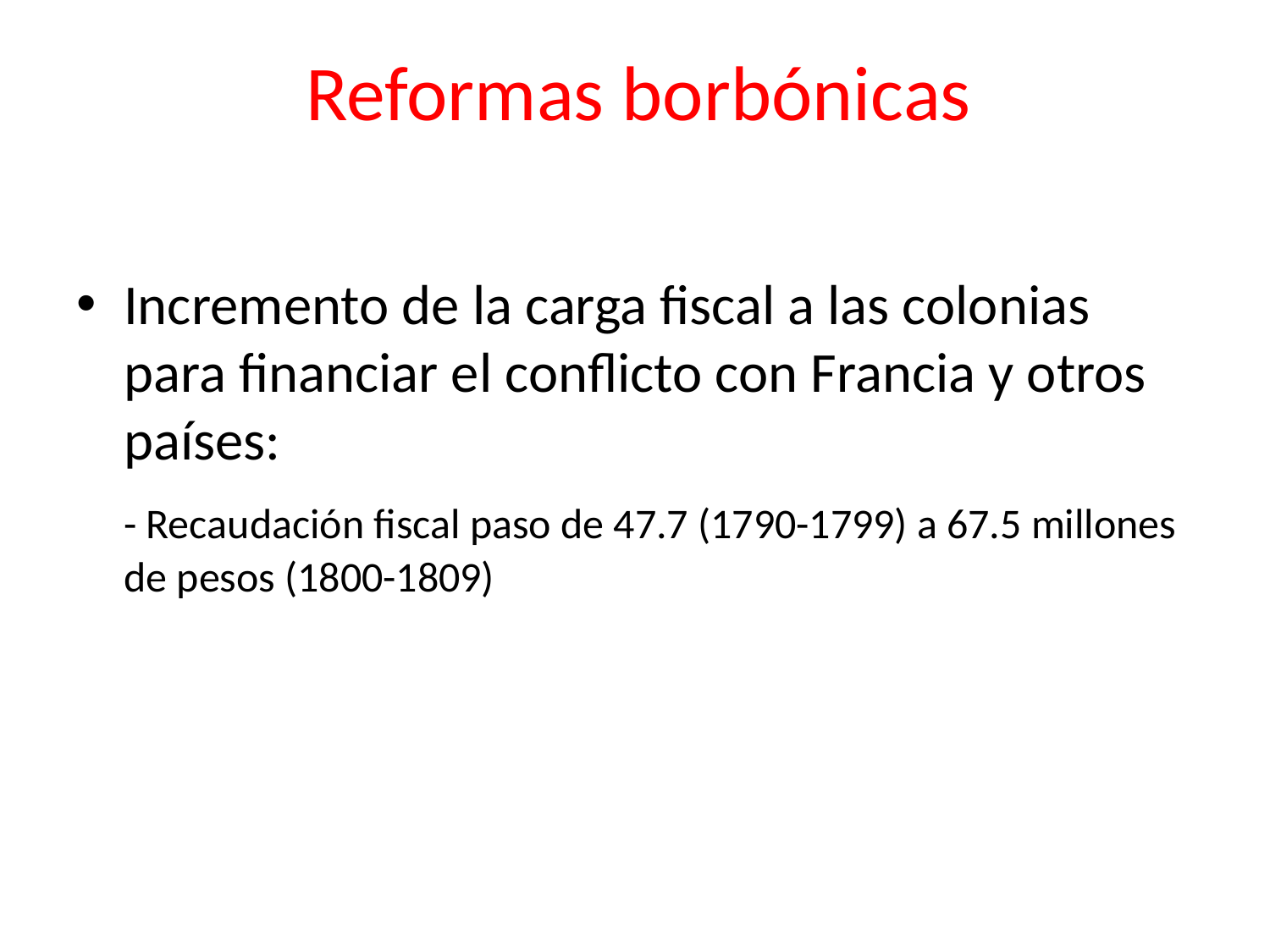

# Reformas borbónicas
Incremento de la carga fiscal a las colonias para financiar el conflicto con Francia y otros países:
	- Recaudación fiscal paso de 47.7 (1790-1799) a 67.5 millones de pesos (1800-1809)